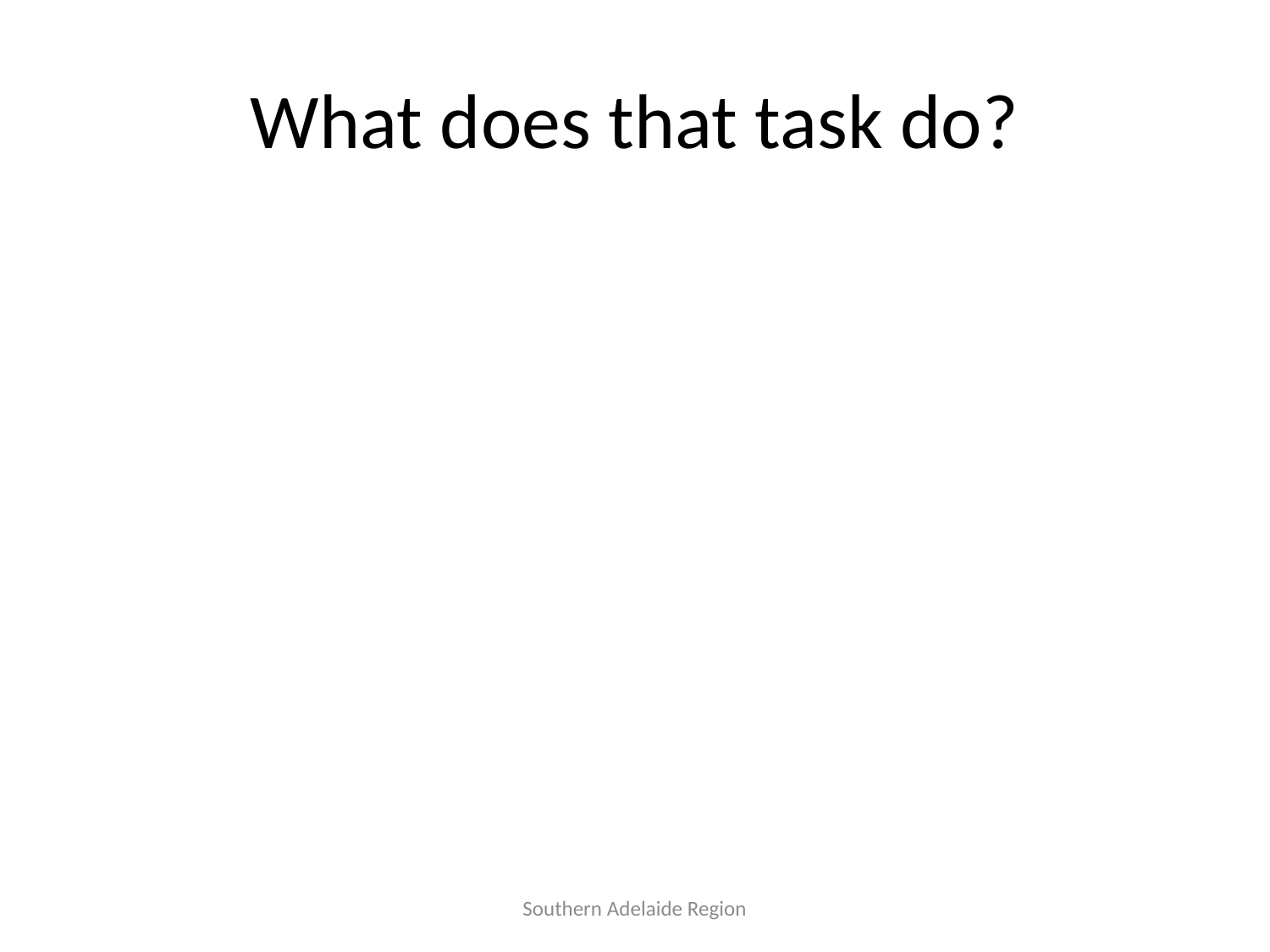

# What does that task do?

Southern Adelaide Region